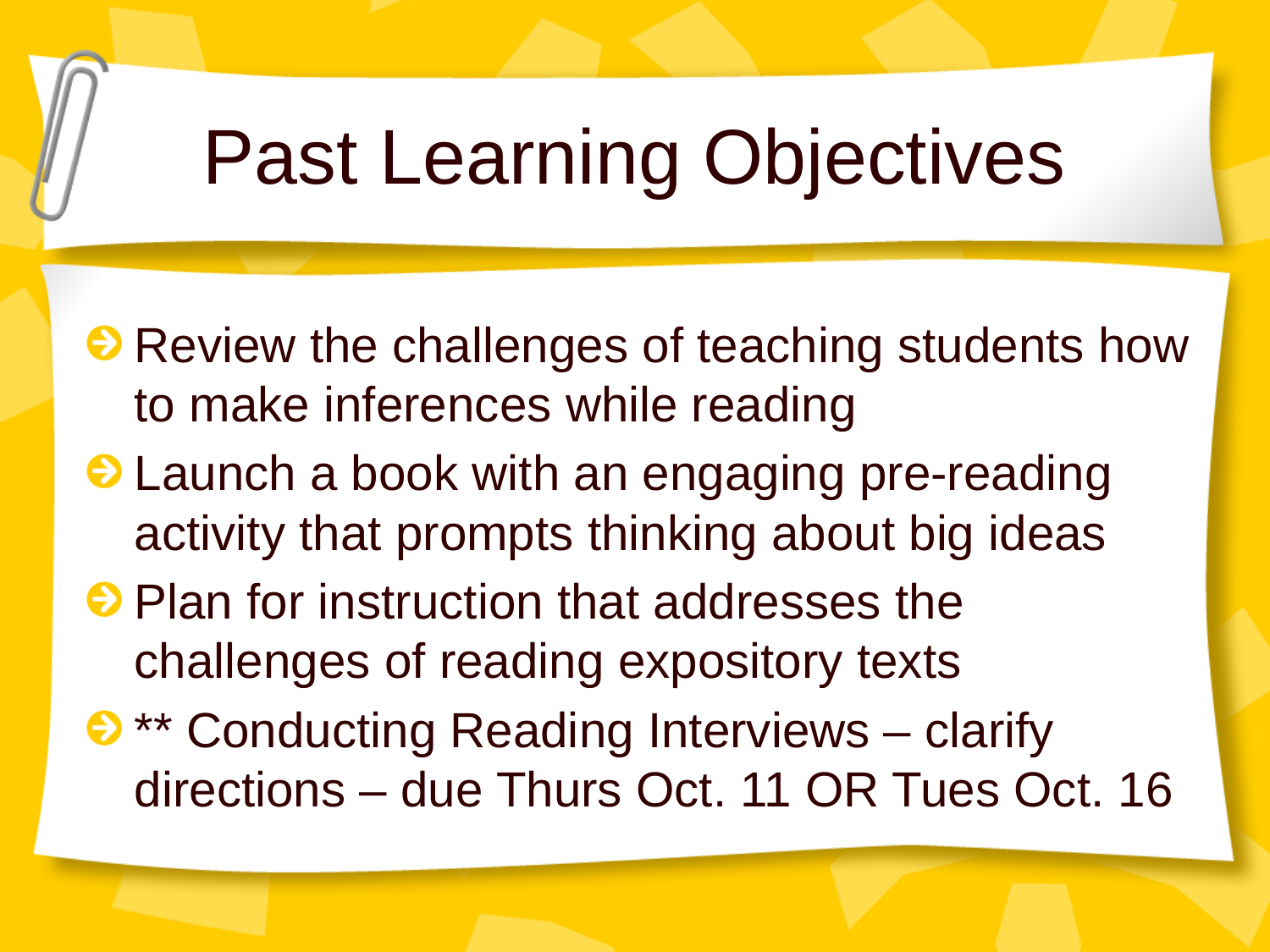

# Past Learning Objectives
Review the challenges of teaching students how to make inferences while reading
Launch a book with an engaging pre-reading activity that prompts thinking about big ideas
Plan for instruction that addresses the challenges of reading expository texts
** Conducting Reading Interviews – clarify directions – due Thurs Oct. 11 OR Tues Oct. 16